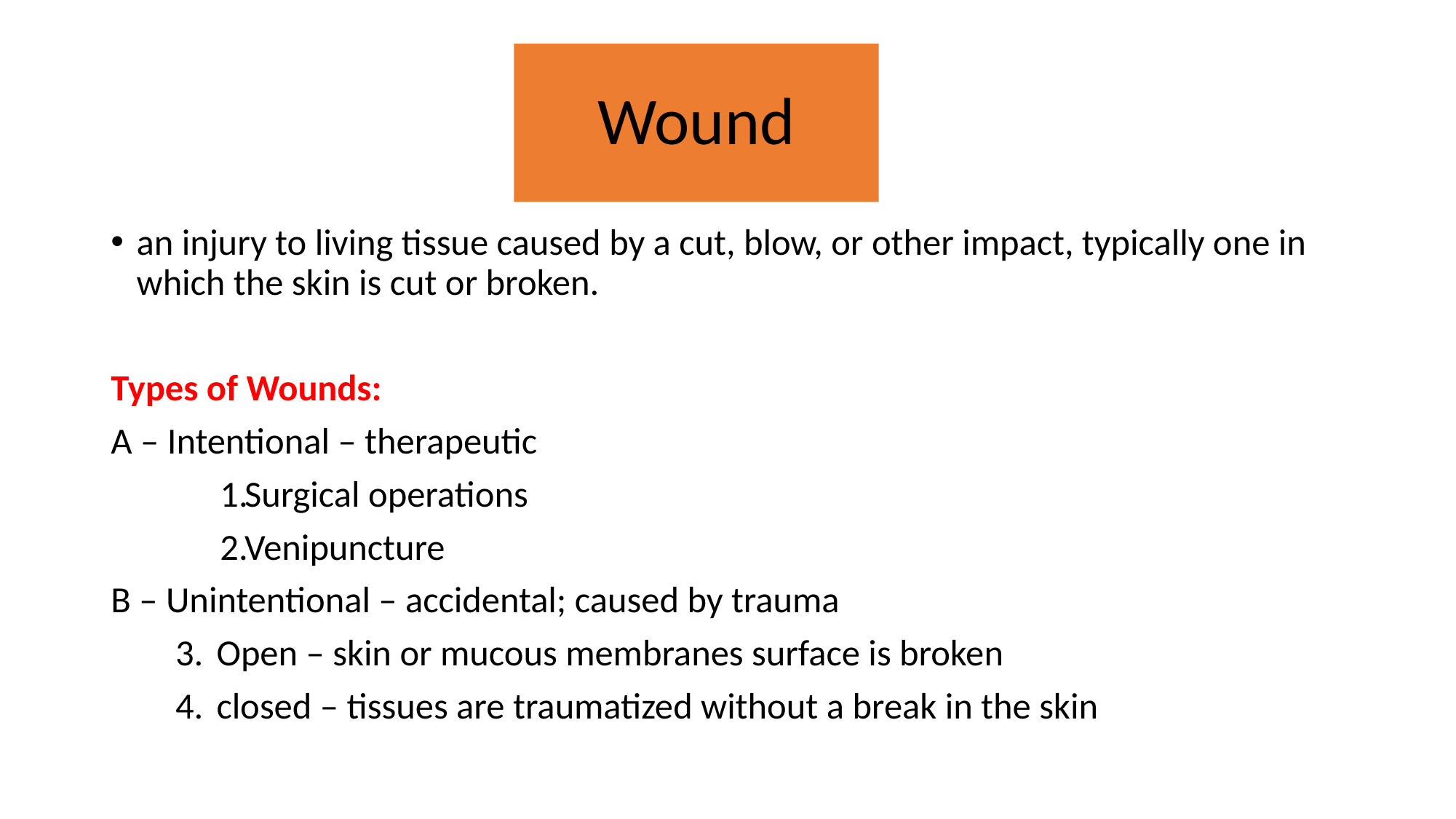

# Wound
an injury to living tissue caused by a cut, blow, or other impact, typically one in which the skin is cut or broken.

Types of Wounds:
A – Intentional – therapeutic
Surgical operations
Venipuncture
B – Unintentional – accidental; caused by trauma
  Open – skin or mucous membranes surface is broken
  closed – tissues are traumatized without a break in the skin